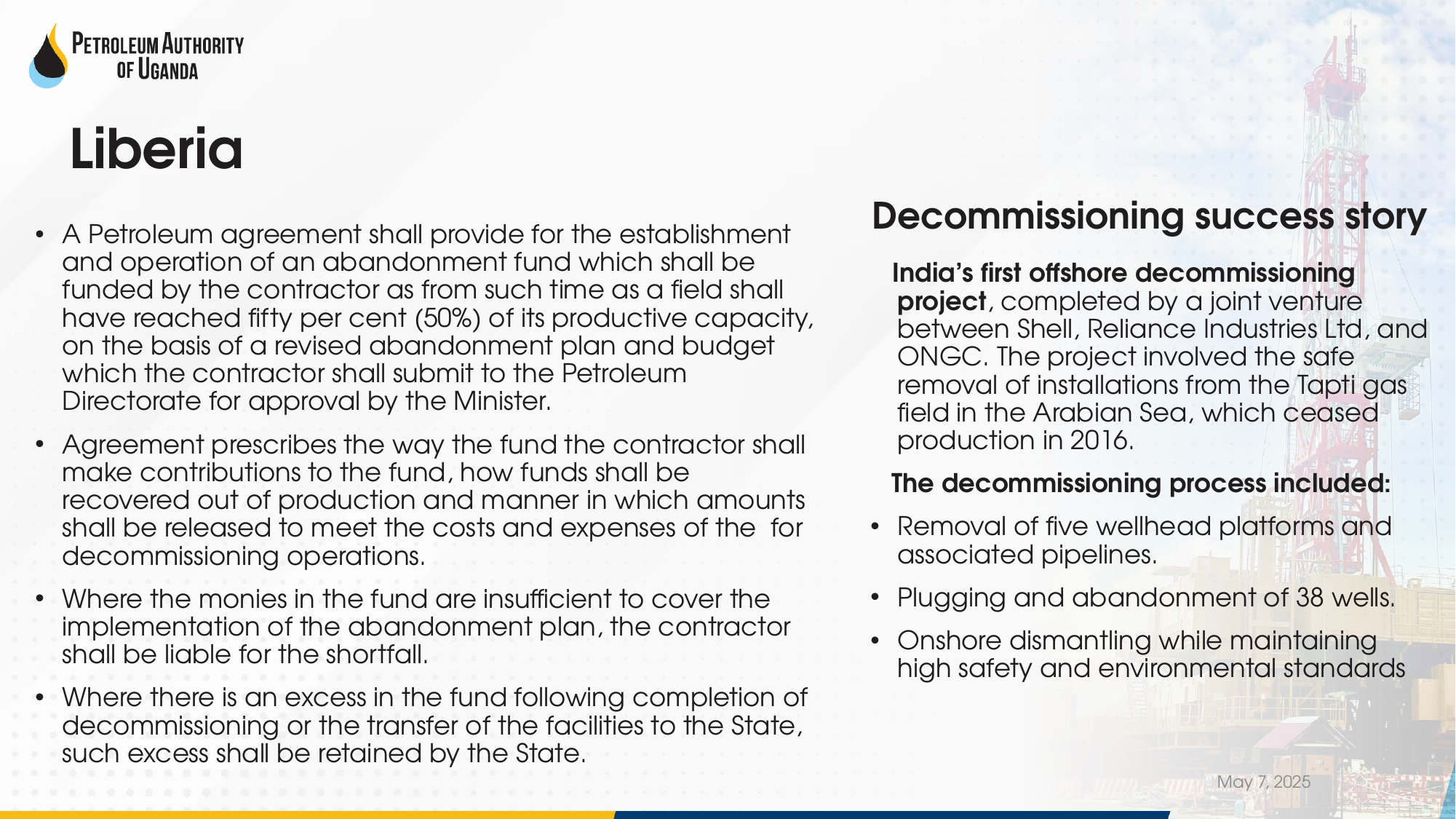

Liberia
Decommissioning success story
A Petroleum agreement shall provide for the establishment and operation of an abandonment fund which shall be funded by the contractor as from such time as a field shall have reached fifty per cent (50%) of its productive capacity, on the basis of a revised abandonment plan and budget which the contractor shall submit to the Petroleum Directorate for approval by the Minister.
Agreement prescribes the way the fund the contractor shall make contributions to the fund, how funds shall be recovered out of production and manner in which amounts shall be released to meet the costs and expenses of the  for decommissioning operations.
Where the monies in the fund are insufficient to cover the implementation of the abandonment plan, the contractor shall be liable for the shortfall.
Where there is an excess in the fund following completion of decommissioning or the transfer of the facilities to the State, such excess shall be retained by the State.
   India’s first offshore decommissioning project, completed by a joint venture between Shell, Reliance Industries Ltd, and ONGC. The project involved the safe removal of installations from the Tapti gas field in the Arabian Sea, which ceased production in 2016.
   The decommissioning process included:
Removal of five wellhead platforms and associated pipelines.
Plugging and abandonment of 38 wells.
Onshore dismantling while maintaining high safety and environmental standards
May 7, 2025